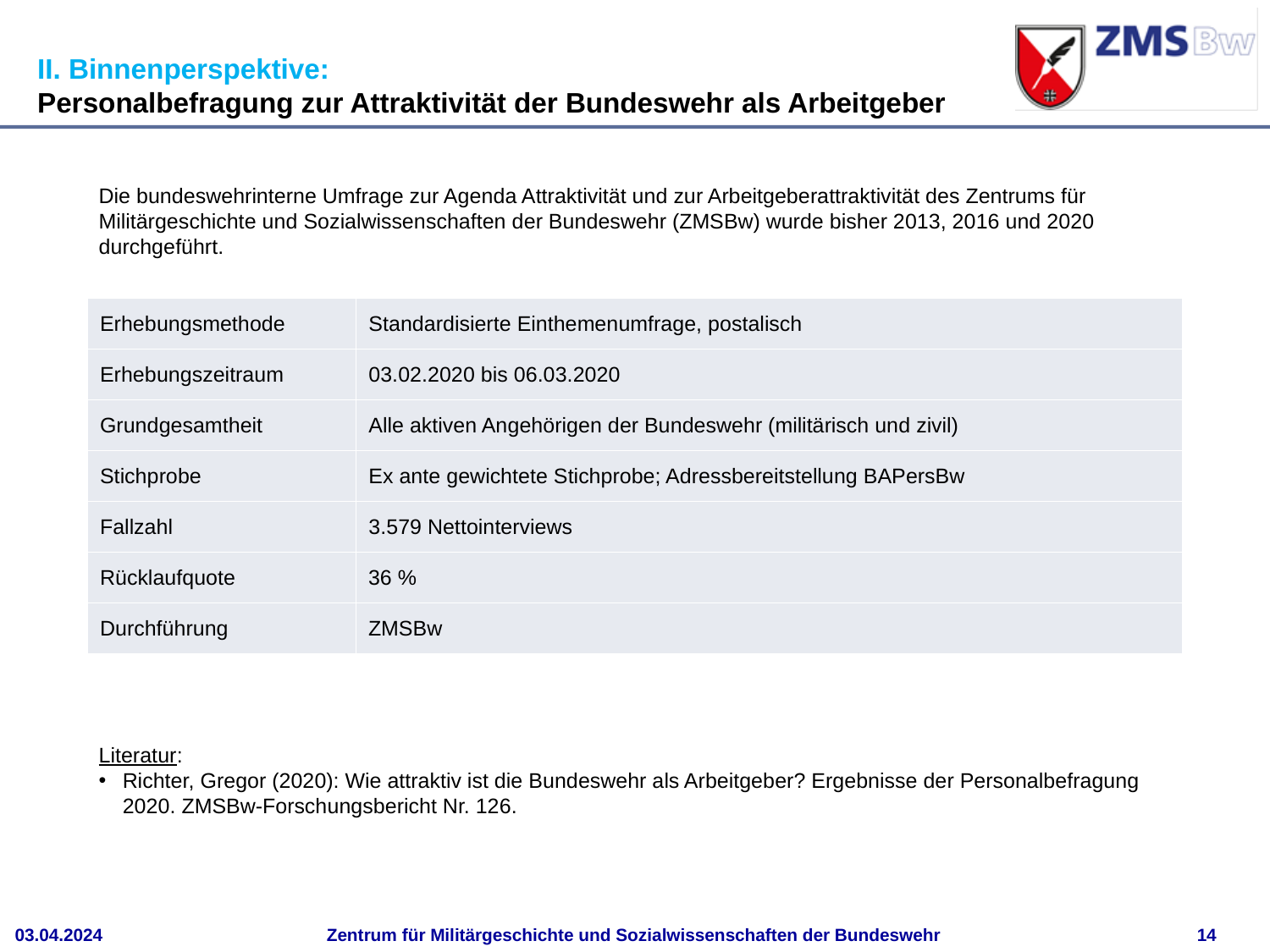

II. Binnenperspektive:
Personalbefragung zur Attraktivität der Bundeswehr als Arbeitgeber
Die bundeswehrinterne Umfrage zur Agenda Attraktivität und zur Arbeitgeberattraktivität des Zentrums für Militärgeschichte und Sozialwissenschaften der Bundeswehr (ZMSBw) wurde bisher 2013, 2016 und 2020 durchgeführt.
| Erhebungsmethode | Standardisierte Einthemenumfrage, postalisch |
| --- | --- |
| Erhebungszeitraum | 03.02.2020 bis 06.03.2020 |
| Grundgesamtheit | Alle aktiven Angehörigen der Bundeswehr (militärisch und zivil) |
| Stichprobe | Ex ante gewichtete Stichprobe; Adressbereitstellung BAPersBw |
| Fallzahl | 3.579 Nettointerviews |
| Rücklaufquote | 36 % |
| Durchführung | ZMSBw |
Literatur:
Richter, Gregor (2020): Wie attraktiv ist die Bundeswehr als Arbeitgeber? Ergebnisse der Personalbefragung 2020. ZMSBw-Forschungsbericht Nr. 126.